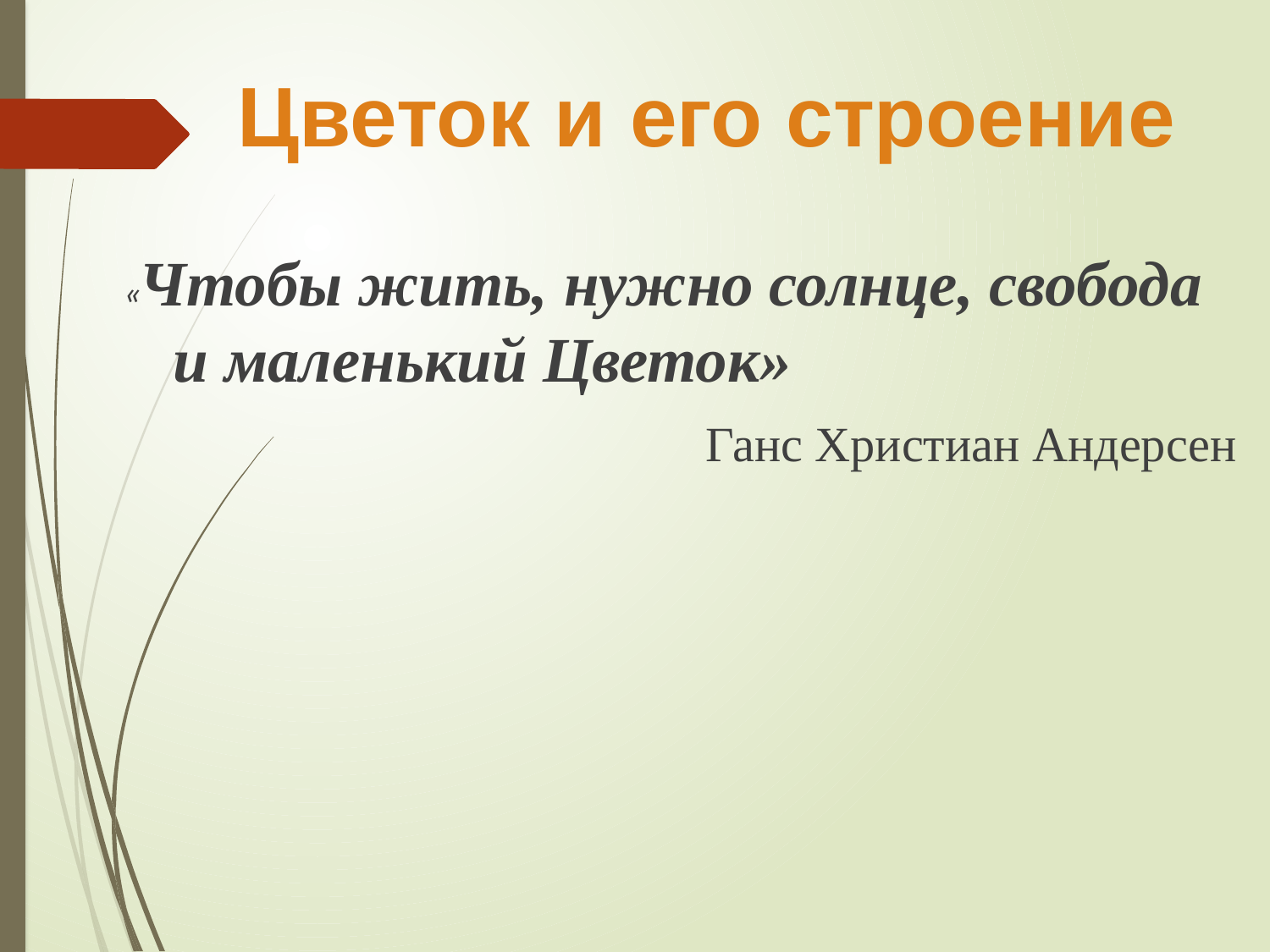

# Цветок и его строение
«Чтобы жить, нужно солнце, свобода и маленький Цветок»
                                            Ганс Христиан Андерсен